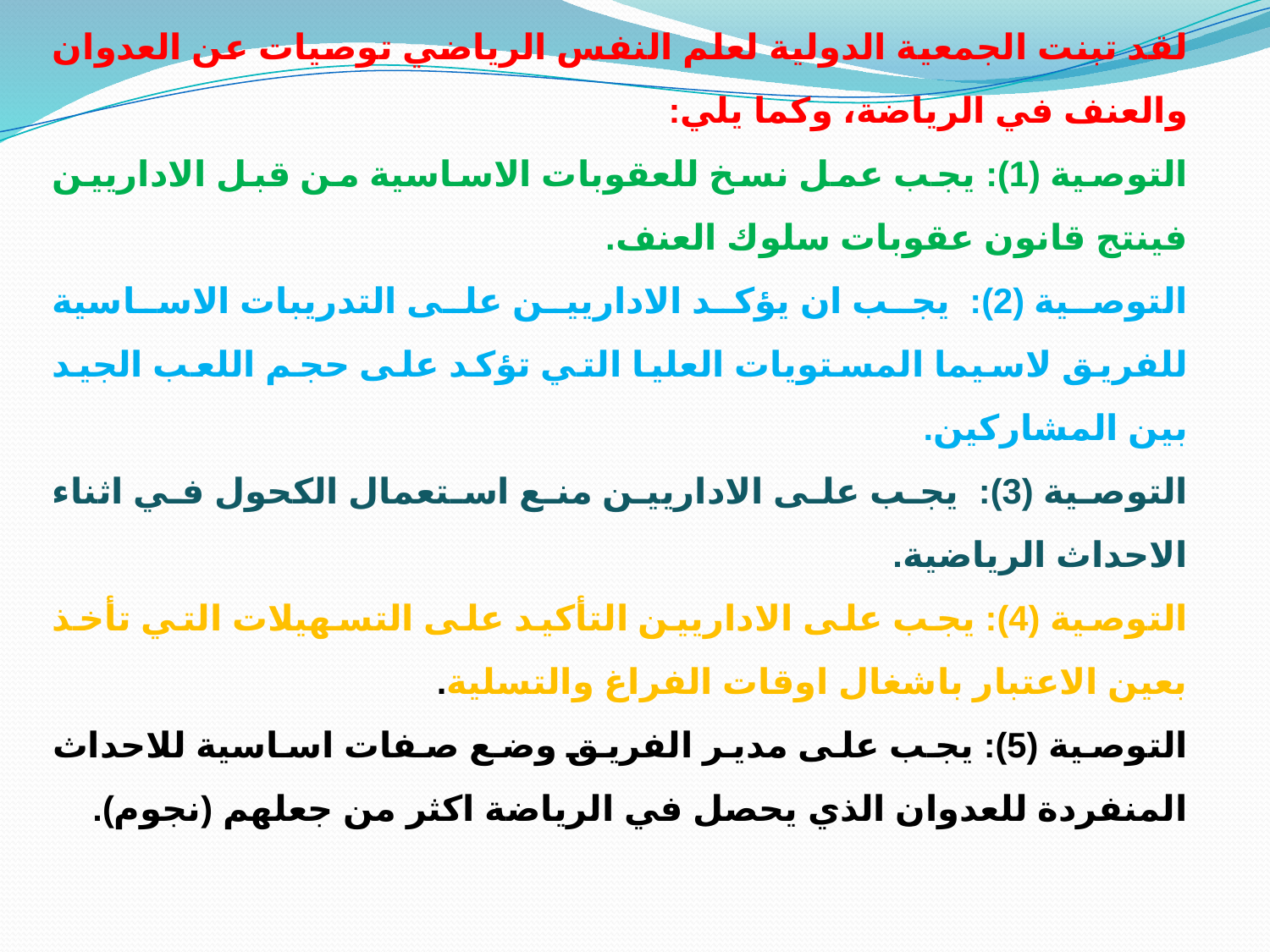

لقد تبنت الجمعية الدولية لعلم النفس الرياضي توصيات عن العدوان والعنف في الرياضة، وكما يلي:
التوصية (1): يجب عمل نسخ للعقوبات الاساسية من قبل الاداريين فينتج قانون عقوبات سلوك العنف.
التوصية (2):  يجب ان يؤكد الاداريين على التدريبات الاساسية للفريق لاسيما المستويات العليا التي تؤكد على حجم اللعب الجيد بين المشاركين.
التوصية (3):  يجب على الاداريين منع استعمال الكحول في اثناء الاحداث الرياضية.
التوصية (4): يجب على الاداريين التأكيد على التسهيلات التي تأخذ بعين الاعتبار باشغال اوقات الفراغ والتسلية.
التوصية (5): يجب على مدير الفريق وضع صفات اساسية للاحداث المنفردة للعدوان الذي يحصل في الرياضة اكثر من جعلهم (نجوم).